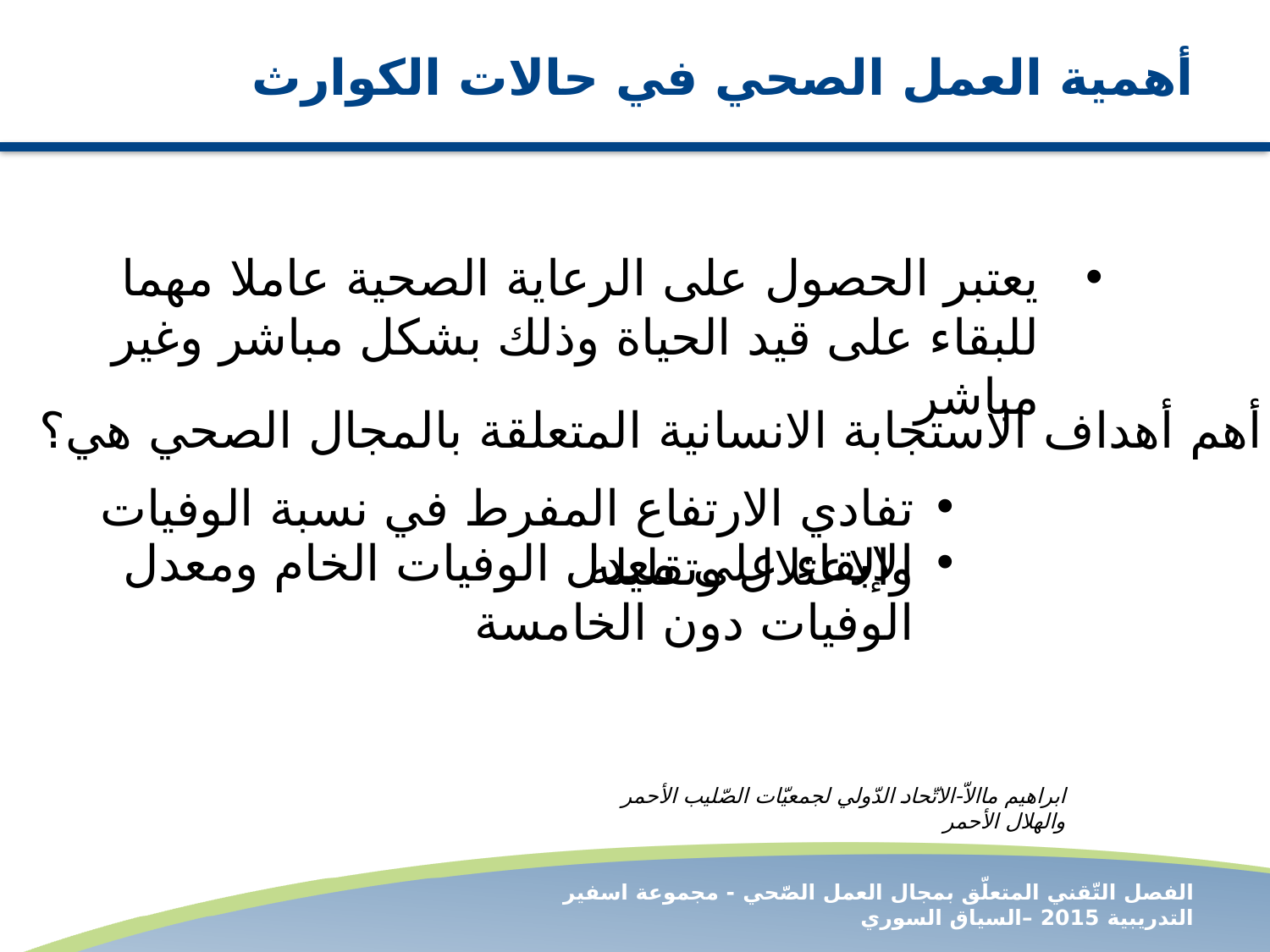

# أهمية العمل الصحي في حالات الكوارث
يعتبر الحصول على الرعاية الصحية عاملا مهما للبقاء على قيد الحياة وذلك بشكل مباشر وغير مباشر
أهم أهداف الاستجابة الانسانية المتعلقة بالمجال الصحي هي؟

تفادي الارتفاع المفرط في نسبة الوفيات والاعتلال وتقليله

الإبقاء على معدل الوفيات الخام ومعدل الوفيات دون الخامسة

ابراهيم ماالاّ-الاتّحاد الدّولي لجمعيّات الصّليب الأحمر والهلال الأحمر
الفصل التّقني المتعلّق بمجال العمل الصّحي - مجموعة اسفير التدريبية 2015 –السياق السوري